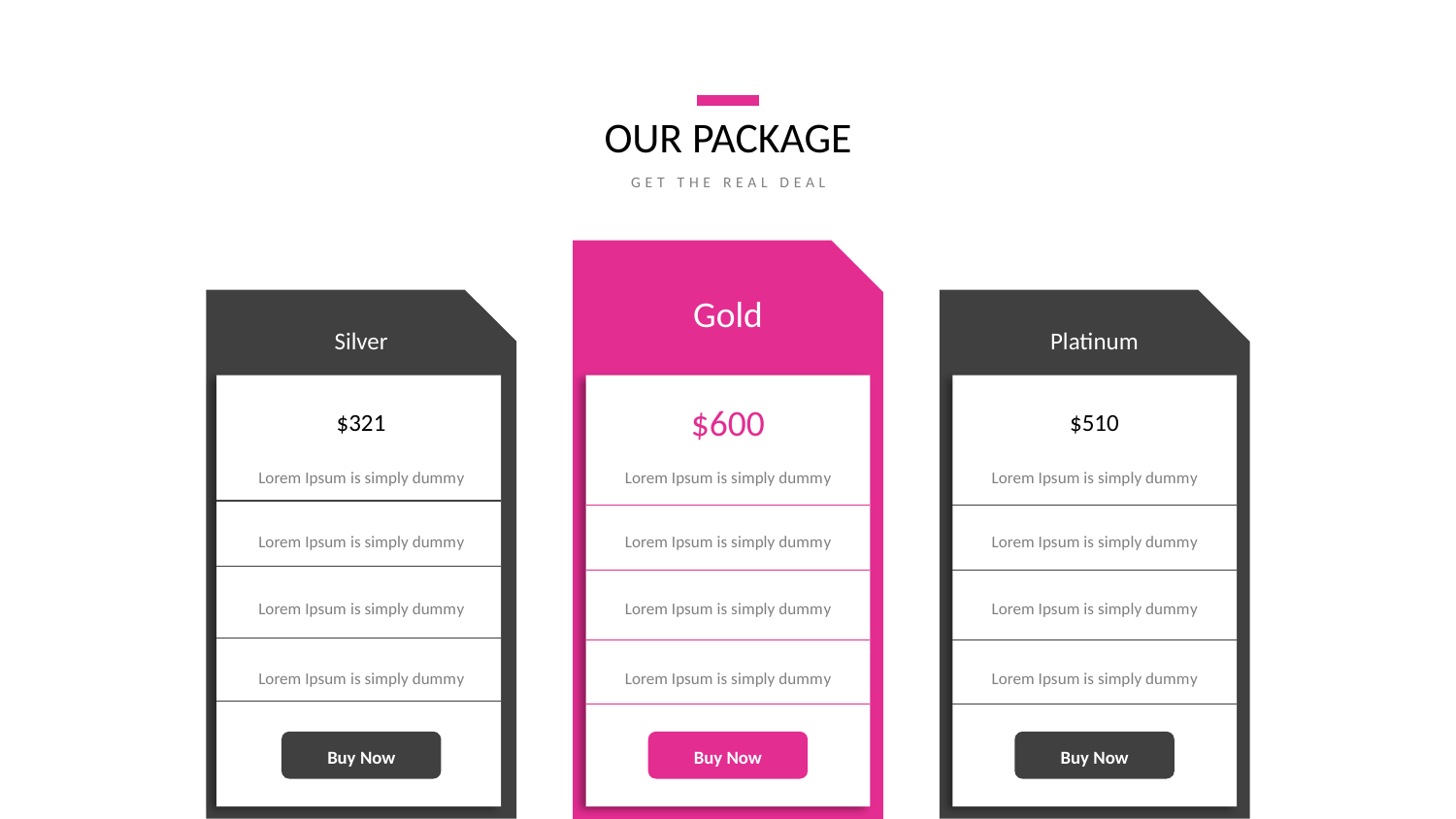

OUR PACKAGE
GET THE REAL DEAL

Gold

Silver
Platinum
$600
$321
$510
Lorem Ipsum is simply dummy
Lorem Ipsum is simply dummy
Lorem Ipsum is simply dummy
Lorem Ipsum is simply dummy
Lorem Ipsum is simply dummy
Lorem Ipsum is simply dummy
Lorem Ipsum is simply dummy
Lorem Ipsum is simply dummy
Lorem Ipsum is simply dummy
Lorem Ipsum is simply dummy
Lorem Ipsum is simply dummy
Lorem Ipsum is simply dummy

Buy Now

Buy Now

Buy Now